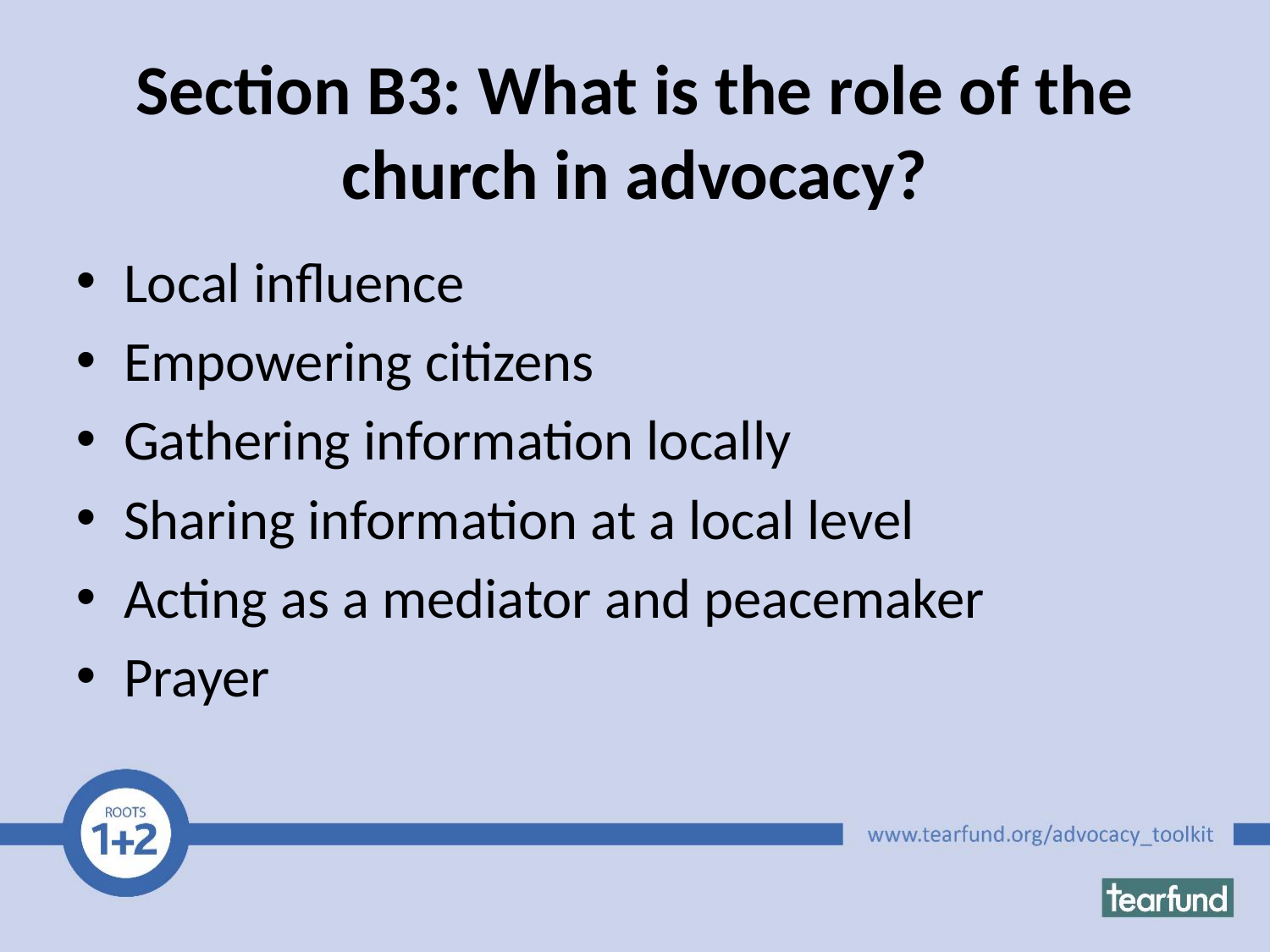

# Section B3: What is the role of the church in advocacy?
Local influence
Empowering citizens
Gathering information locally
Sharing information at a local level
Acting as a mediator and peacemaker
Prayer